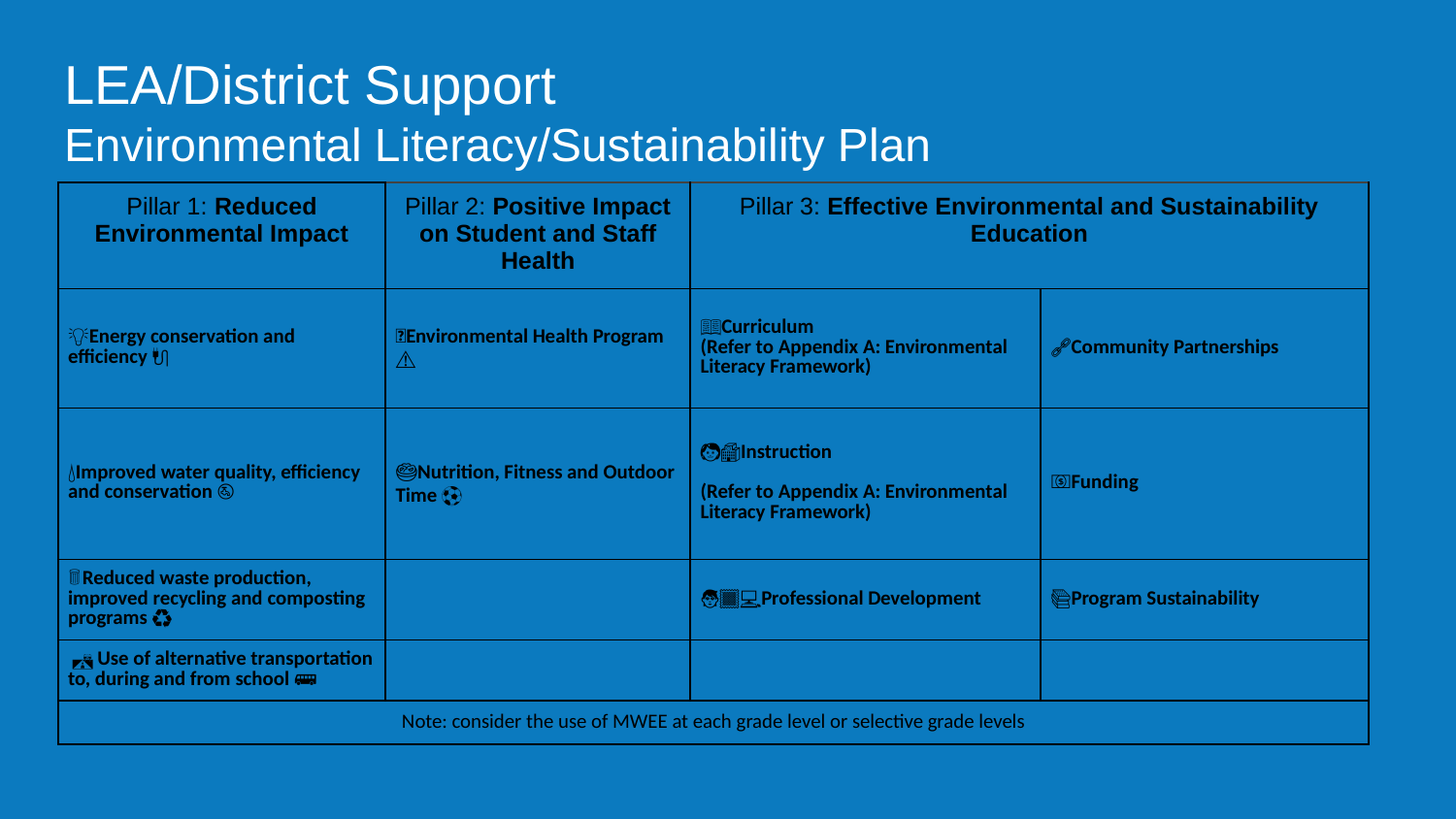

# LEA/District Support
Environmental Literacy/Sustainability Plan

| Pillar 1: Reduced Environmental Impact | Pillar 2: Positive Impact on Student and Staff Health | Pillar 3: Effective Environmental and Sustainability Education |  |
| --- | --- | --- | --- |
| 💡Energy conservation and efficiency 🔌 | 🦠Environmental Health Program ⚠️ | 📖Curriculum (Refer to Appendix A: Environmental Literacy Framework) | 🔗Community Partnerships |
| 💧Improved water quality, efficiency and conservation 🚰 | 🥗Nutrition, Fitness and Outdoor Time ⚽️ | 👩‍🏫Instruction (Refer to Appendix A: Environmental Literacy Framework) | 💵Funding |
| 🗑Reduced waste production, improved recycling and composting programs ♻️ |  | 🧑🏽‍💻Professional Development | 📚Program Sustainability |
| 🛣 Use of alternative transportation to, during and from school 🚌 |  |  |  |
| Note: consider the use of MWEE at each grade level or selective grade levels |  |  |  |